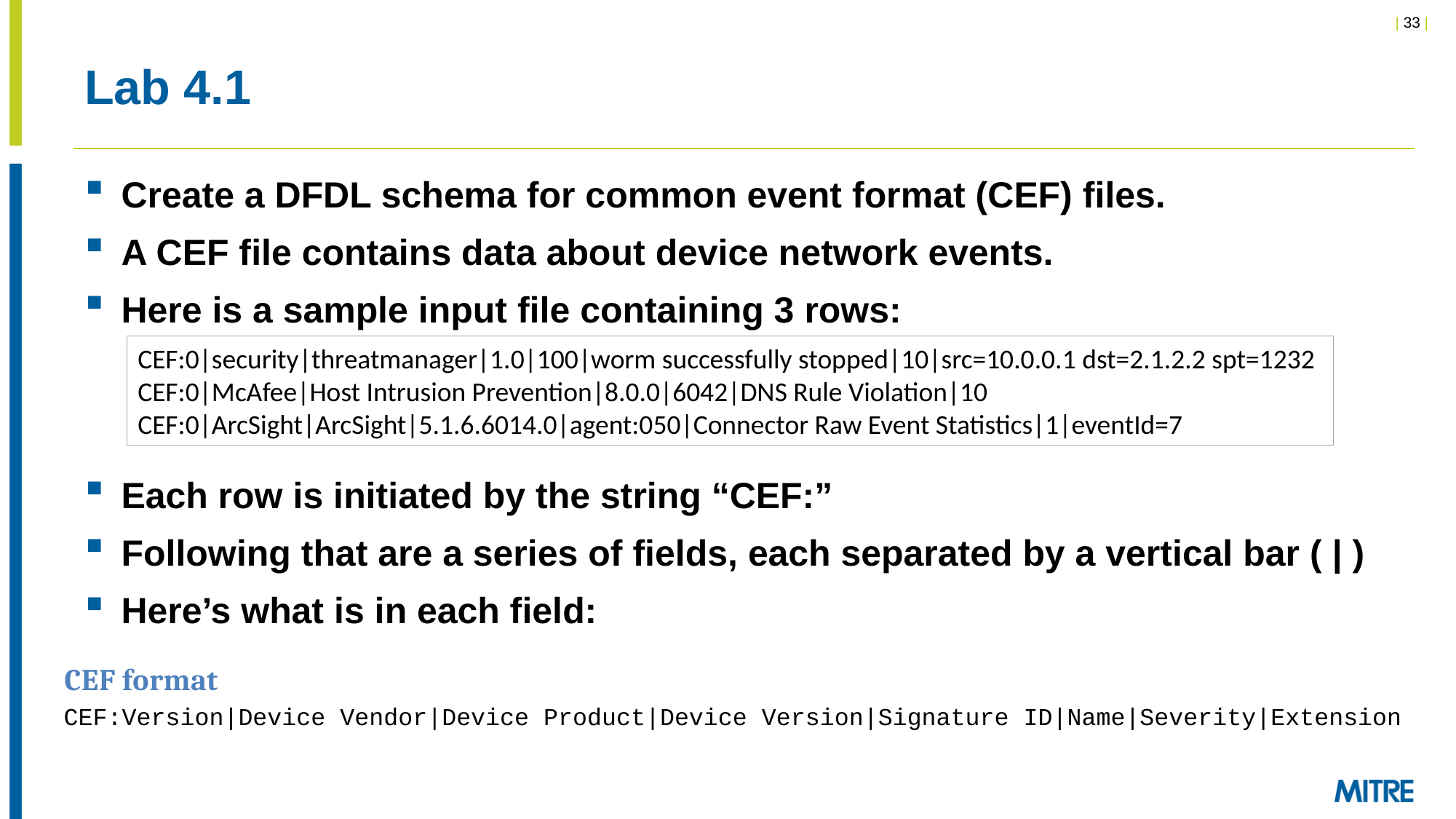

# Lab 4.1
Create a DFDL schema for common event format (CEF) files.
A CEF file contains data about device network events.
Here is a sample input file containing 3 rows:
CEF:0|security|threatmanager|1.0|100|worm successfully stopped|10|src=10.0.0.1 dst=2.1.2.2 spt=1232
CEF:0|McAfee|Host Intrusion Prevention|8.0.0|6042|DNS Rule Violation|10
CEF:0|ArcSight|ArcSight|5.1.6.6014.0|agent:050|Connector Raw Event Statistics|1|eventId=7
Each row is initiated by the string “CEF:”
Following that are a series of fields, each separated by a vertical bar ( | )
Here’s what is in each field:
CEF format
CEF:Version|Device Vendor|Device Product|Device Version|Signature ID|Name|Severity|Extension